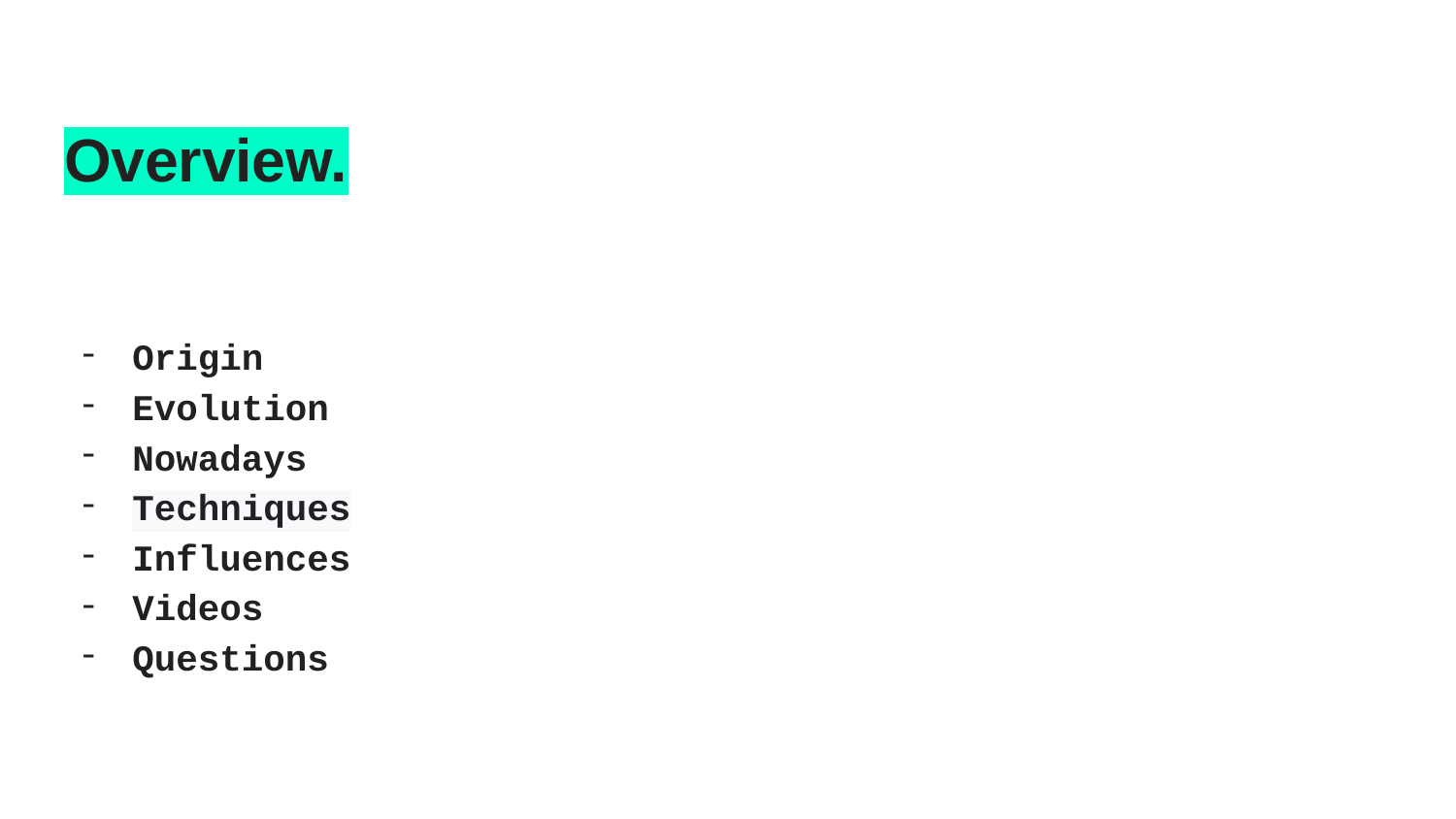

# Overview.
Origin
Evolution
Nowadays
Techniques
Influences
Videos
Questions